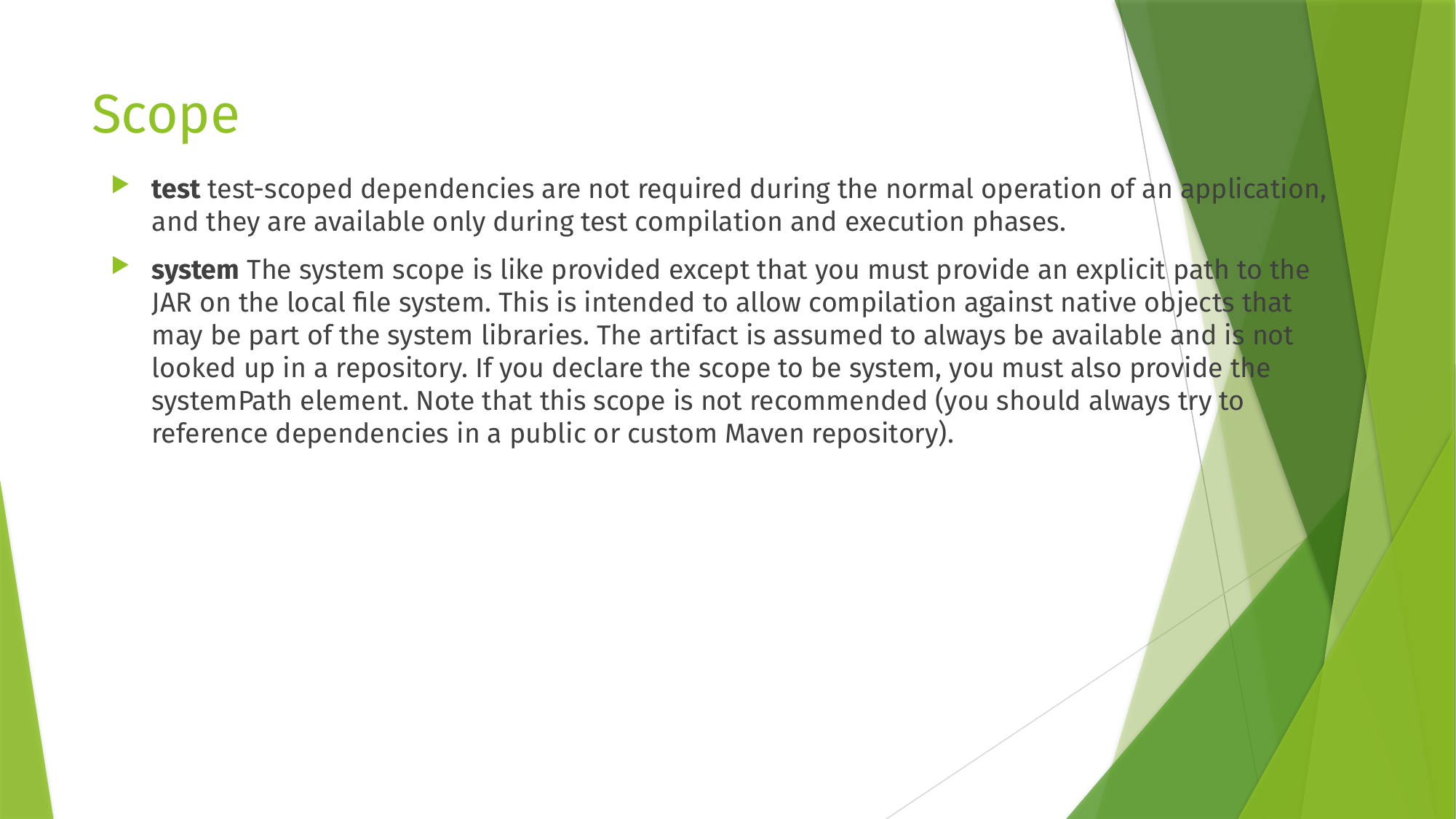

# Scope
test test-scoped dependencies are not required during the normal operation of an application, and they are available only during test compilation and execution phases.
system The system scope is like provided except that you must provide an explicit path to the JAR on the local file system. This is intended to allow compilation against native objects that may be part of the system libraries. The artifact is assumed to always be available and is not looked up in a repository. If you declare the scope to be system, you must also provide the systemPath element. Note that this scope is not recommended (you should always try to reference dependencies in a public or custom Maven repository).